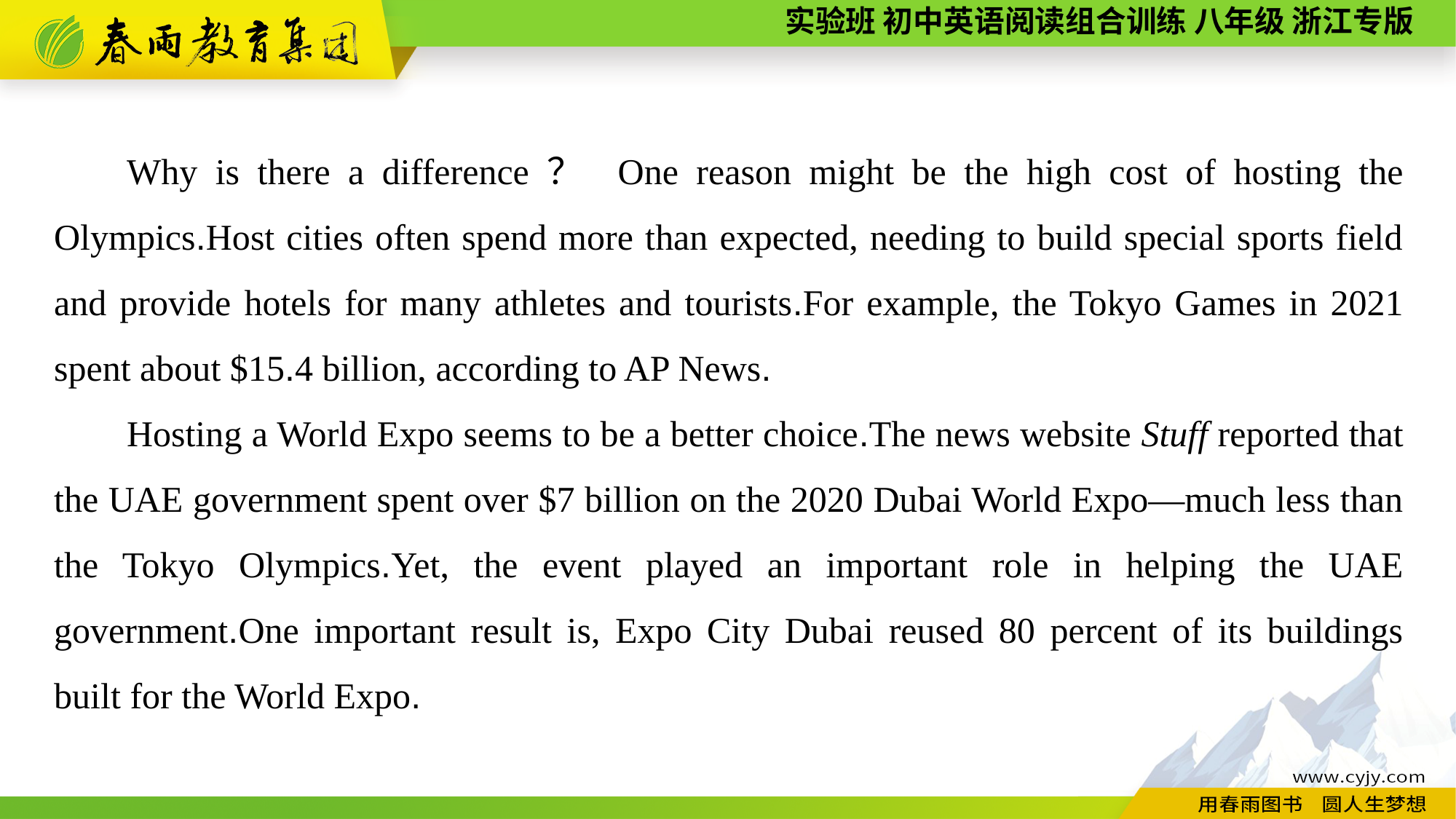

Why is there a difference？ One reason might be the high cost of hosting the Olympics.Host cities often spend more than expected, needing to build special sports field and provide hotels for many athletes and tourists.For example, the Tokyo Games in 2021 spent about $15.4 billion, according to AP News.
Hosting a World Expo seems to be a better choice.The news website Stuff reported that the UAE government spent over $7 billion on the 2020 Dubai World Expo—much less than the Tokyo Olympics.Yet, the event played an important role in helping the UAE government.One important result is, Expo City Dubai reused 80 percent of its buildings built for the World Expo.